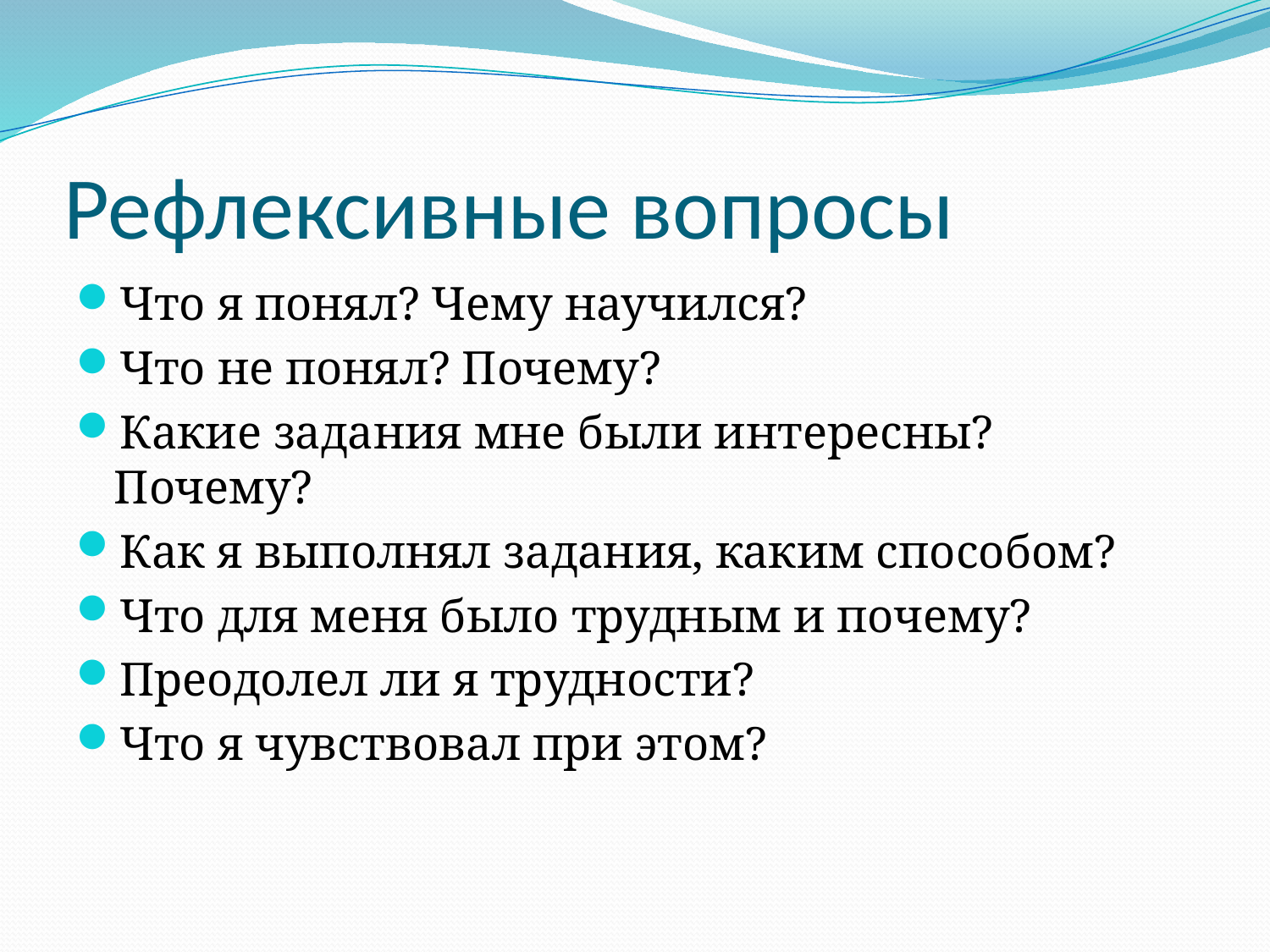

# Рефлексивные вопросы
Что я понял? Чему научился?
Что не понял? Почему?
Какие задания мне были интересны? Почему?
Как я выполнял задания, каким способом?
Что для меня было трудным и почему?
Преодолел ли я трудности?
Что я чувствовал при этом?